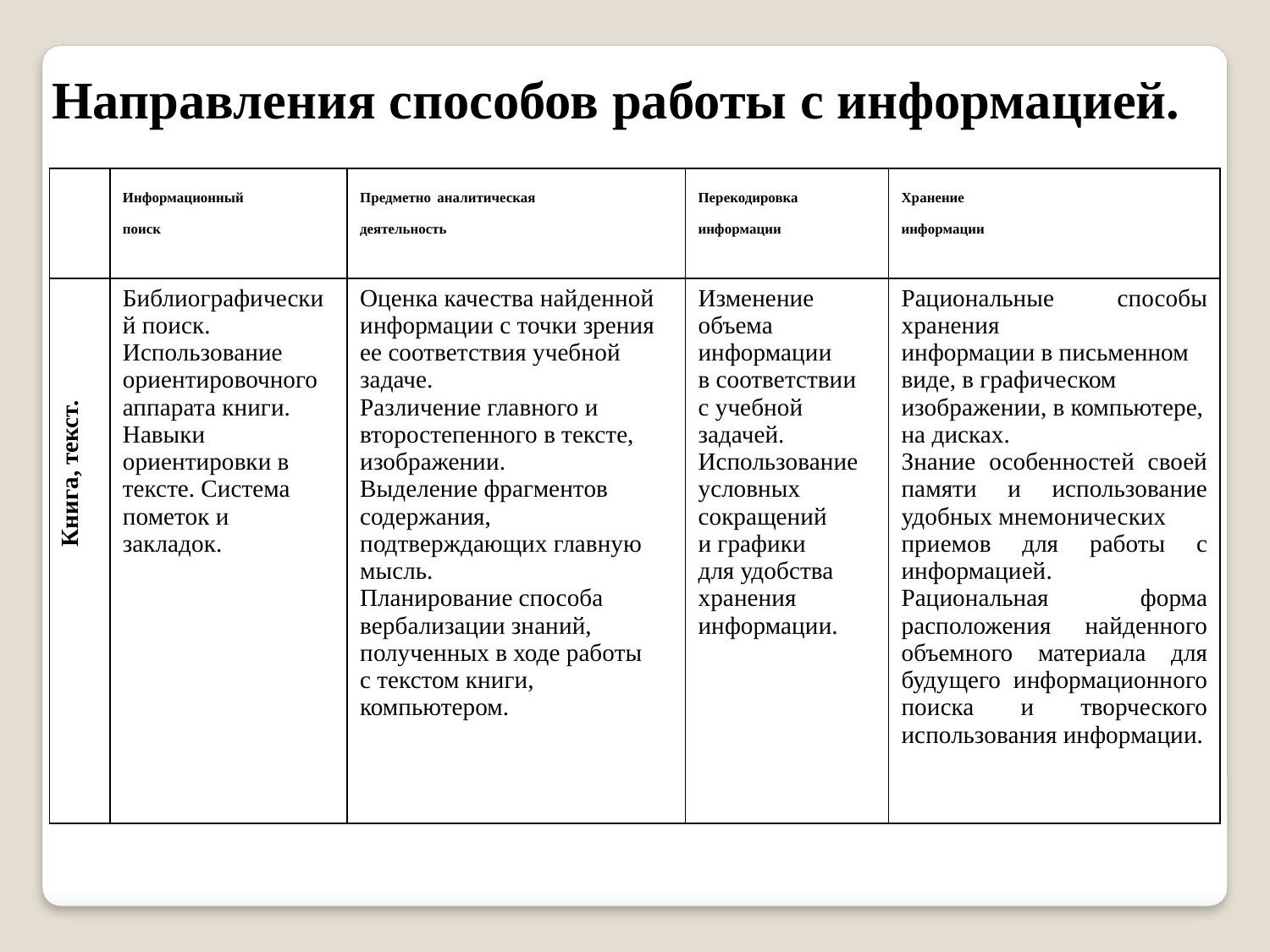

Направления способов работы с информацией.
|  | Информационный поиск | Предметно аналитическая деятельность | Перекодировка информации | Хранение информации |
| --- | --- | --- | --- | --- |
| Книга, текст. | Библиографический поиск. Использование ориентировочного аппарата книги. Навыки ориентировки в тексте. Система пометок и закладок. | Оценка качества найденной информации с точки зрения ее соответствия учебной задаче. Различение главного и второстепенного в тексте, изображении. Выделение фрагментов содержания, подтверждающих главную мысль. Планирование способа вербализации знаний, полученных в ходе работы с текстом книги, компьютером. | Изменение объема информации в соответствии с учебной задачей. Использование условных сокращений и графики для удобства хранения информации. | Рациональные способы хранения информации в письменном виде, в графическом изображении, в компьютере, на дисках. Знание особенностей своей памяти и использование удобных мнемонических приемов для работы с информацией. Рациональная форма расположения найденного объемного материала для будущего информационного поиска и творческого использования информации. |